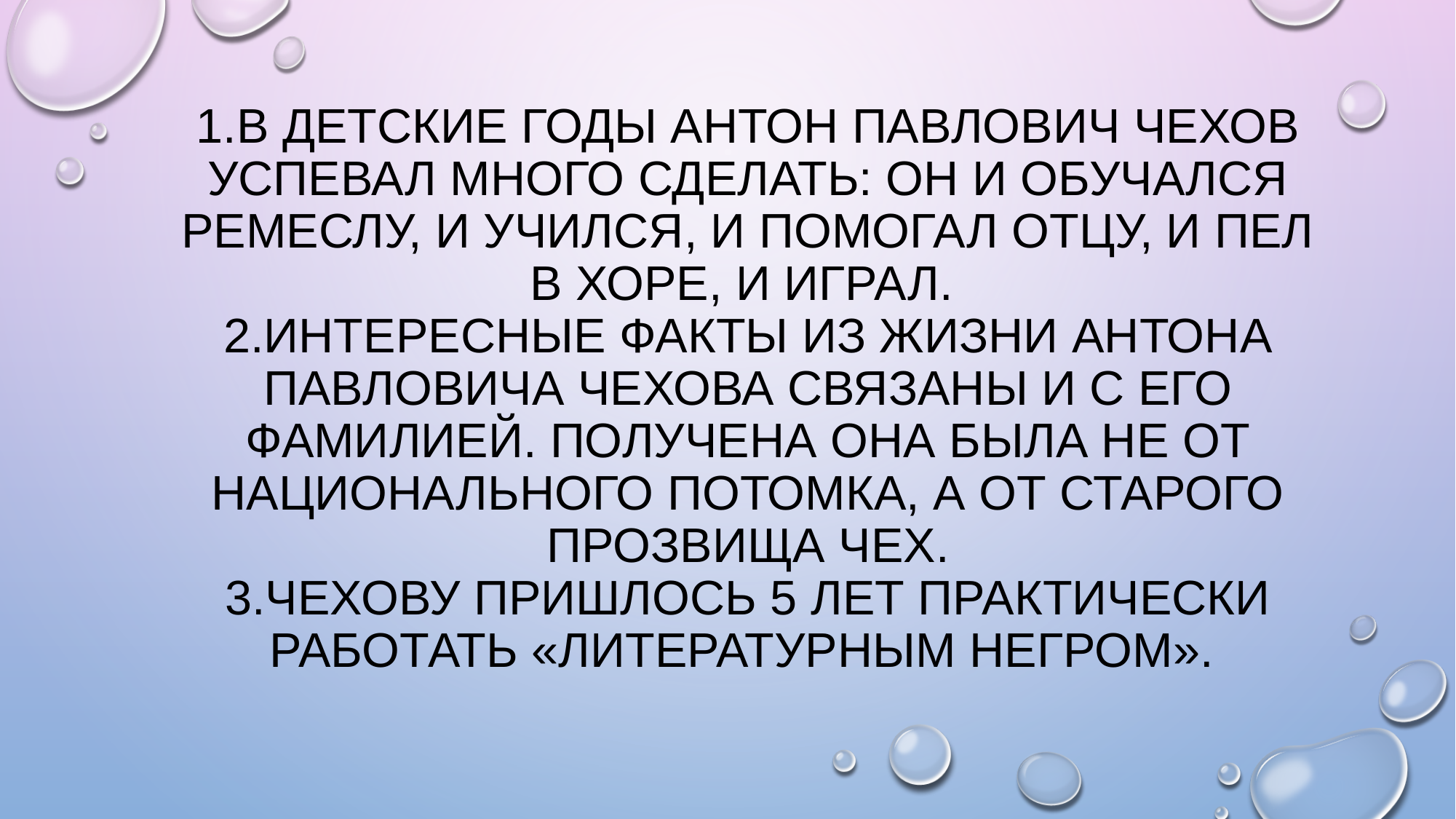

# 1.В детские годы Антон Павлович Чехов успевал много сделать: он и обучался ремеслу, и учился, и помогал отцу, и пел в хоре, и играл. 2.Интересные факты из жизни Антона Павловича Чехова связаны и с его фамилией. Получена она была не от национального потомка, а от старого прозвища Чех. 3.Чехову пришлось 5 лет практически работать «литературным негром».